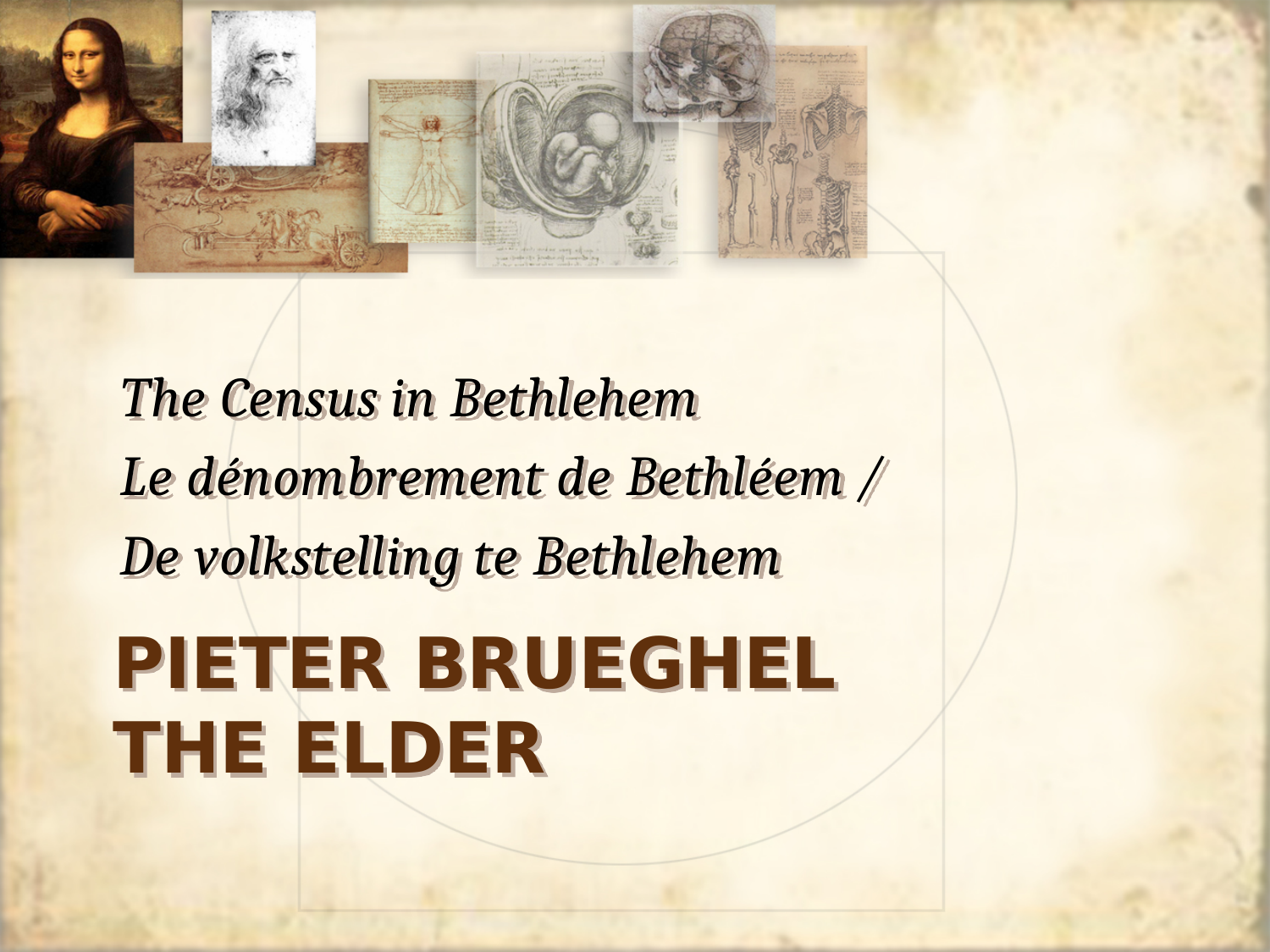

The Census in Bethlehem
Le dénombrement de Bethléem /
De volkstelling te Bethlehem
# Pieter Brueghel the elder